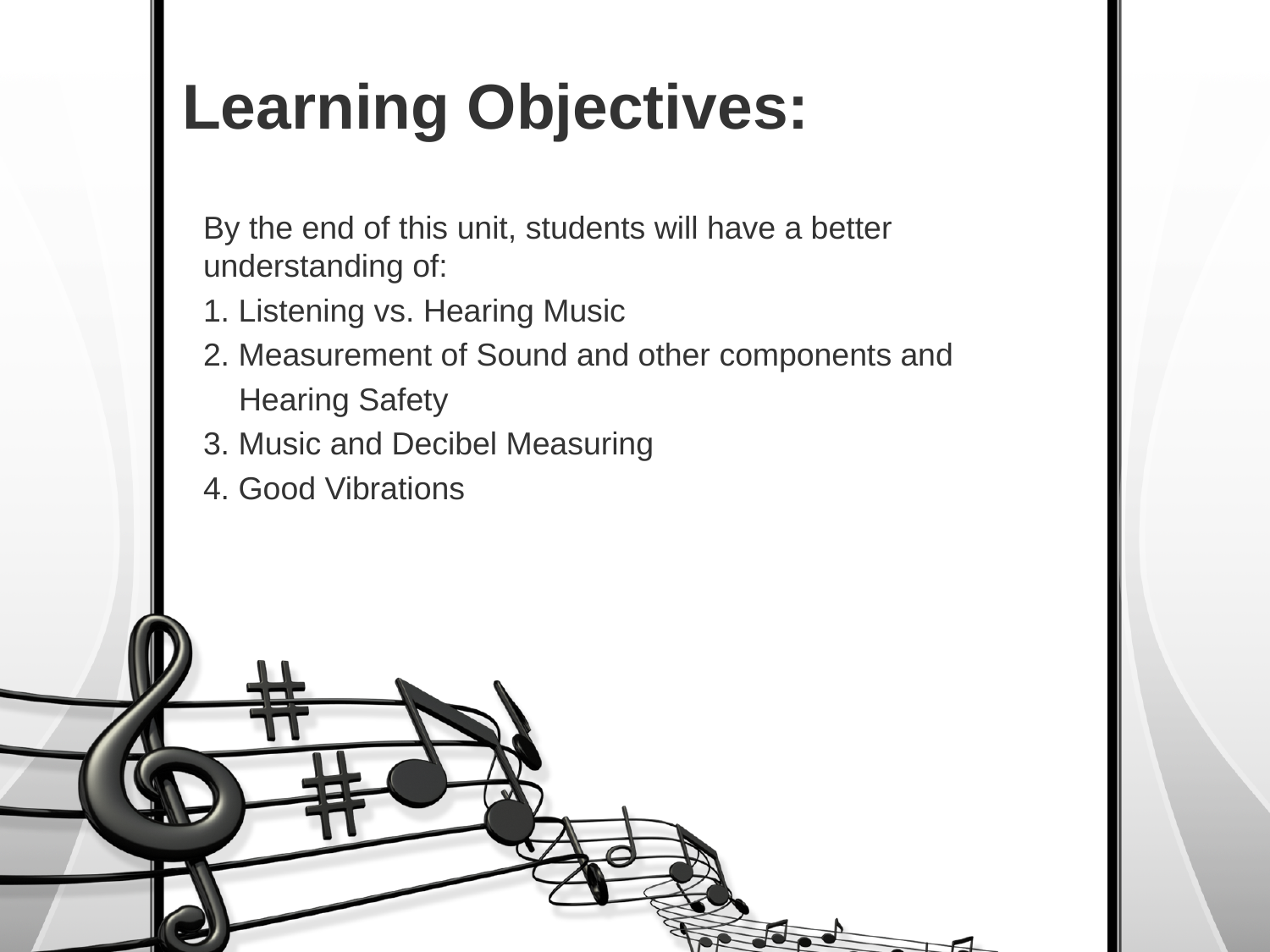

# Learning Objectives:
By the end of this unit, students will have a better understanding of:
1. Listening vs. Hearing Music
2. Measurement of Sound and other components and
    Hearing Safety
3. Music and Decibel Measuring
4. Good Vibrations